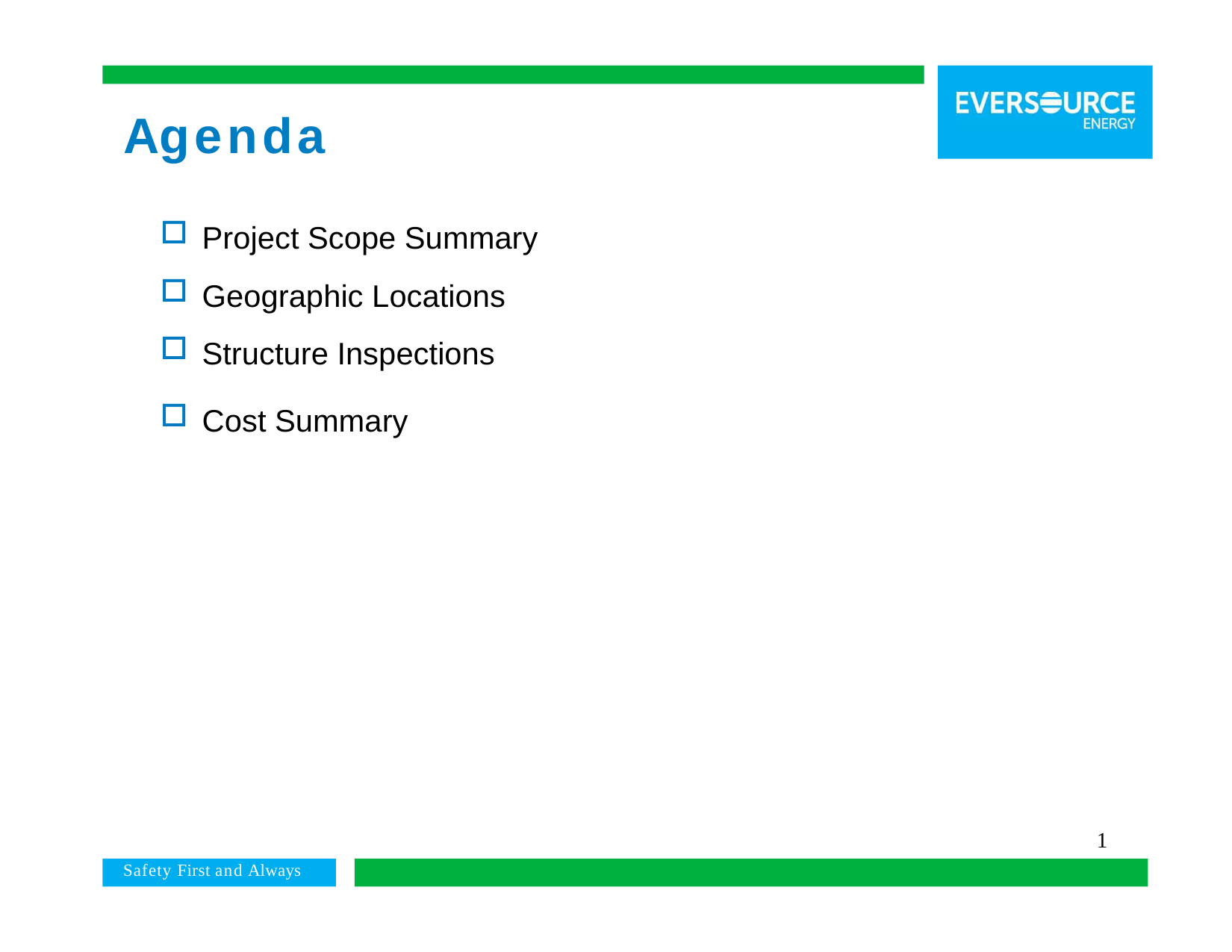

# Agenda
Project Scope Summary
Geographic Locations
Structure Inspections
Cost Summary

1
Safety First and Always